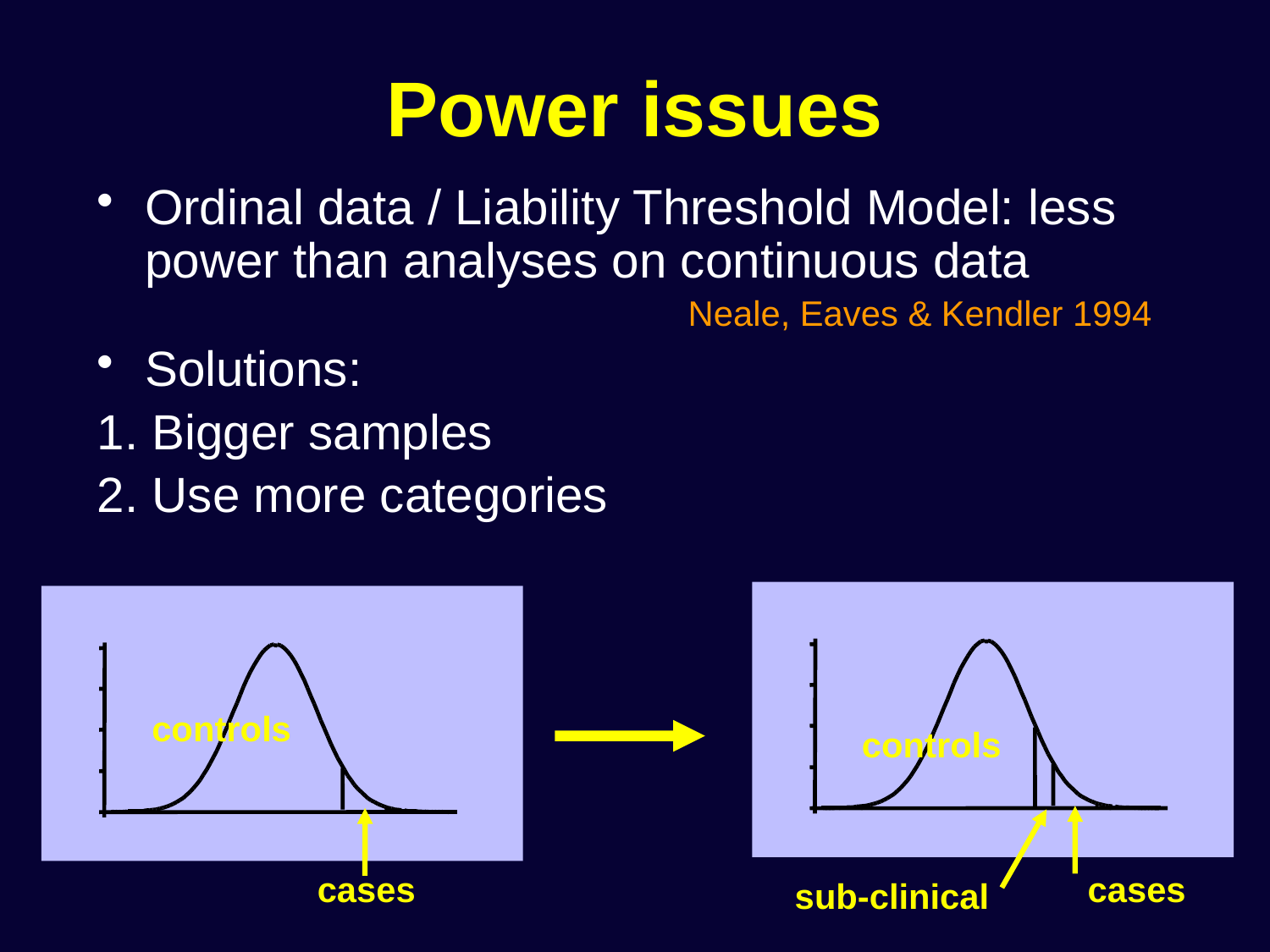

# Power issues
Ordinal data / Liability Threshold Model: less power than analyses on continuous data
Neale, Eaves & Kendler 1994
Solutions:
1. Bigger samples
2. Use more categories

controls
controls

cases
cases
sub-clinical